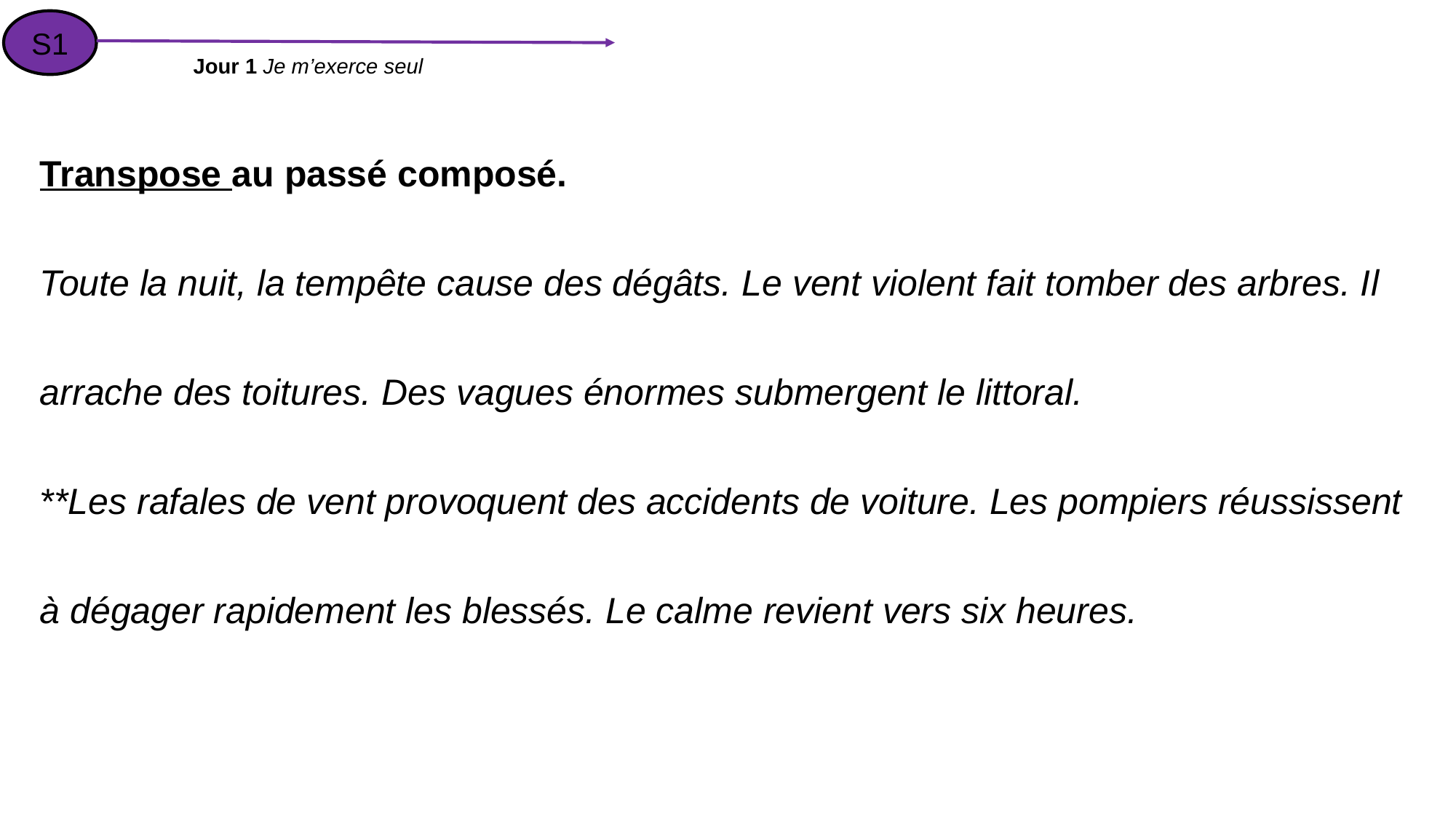

S1
Jour 1 Je m’exerce seul
Transpose au passé composé.
Toute la nuit, la tempête cause des dégâts. Le vent violent fait tomber des arbres. Il arrache des toitures. Des vagues énormes submergent le littoral.
**Les rafales de vent provoquent des accidents de voiture. Les pompiers réussissent à dégager rapidement les blessés. Le calme revient vers six heures.